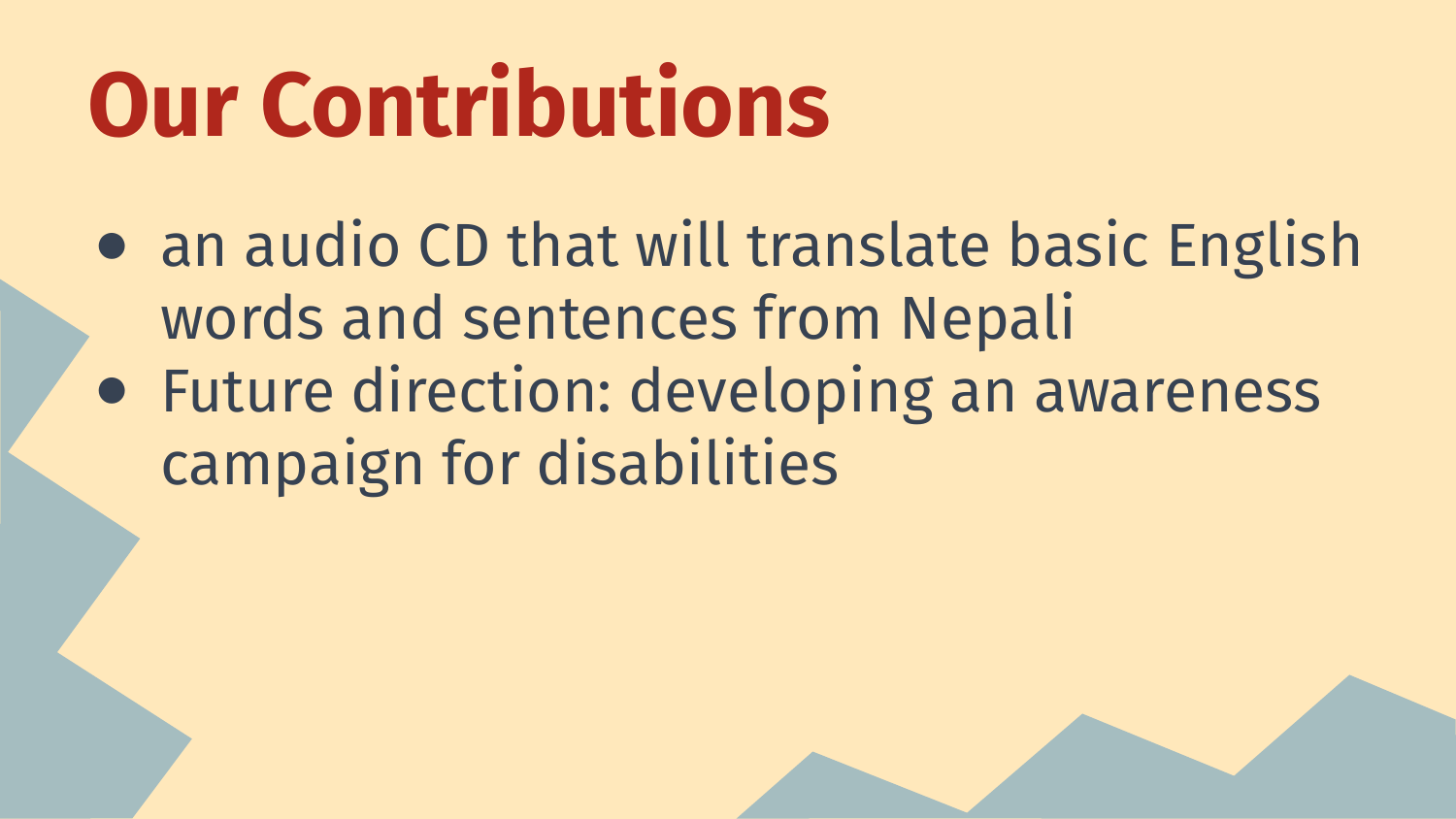

# Our Contributions
an audio CD that will translate basic English words and sentences from Nepali
Future direction: developing an awareness campaign for disabilities